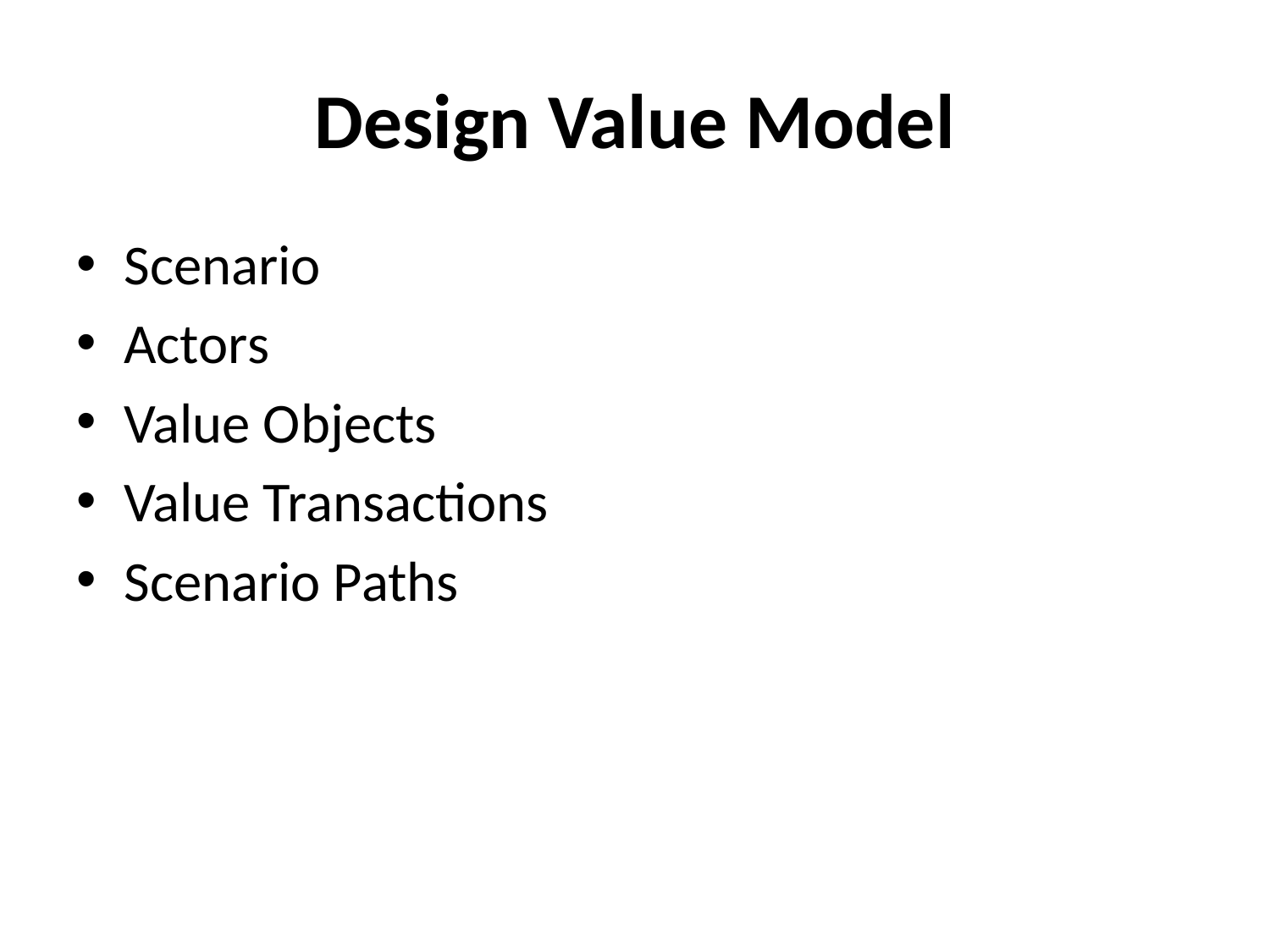

# Design Value Model
Scenario
Actors
Value Objects
Value Transactions
Scenario Paths